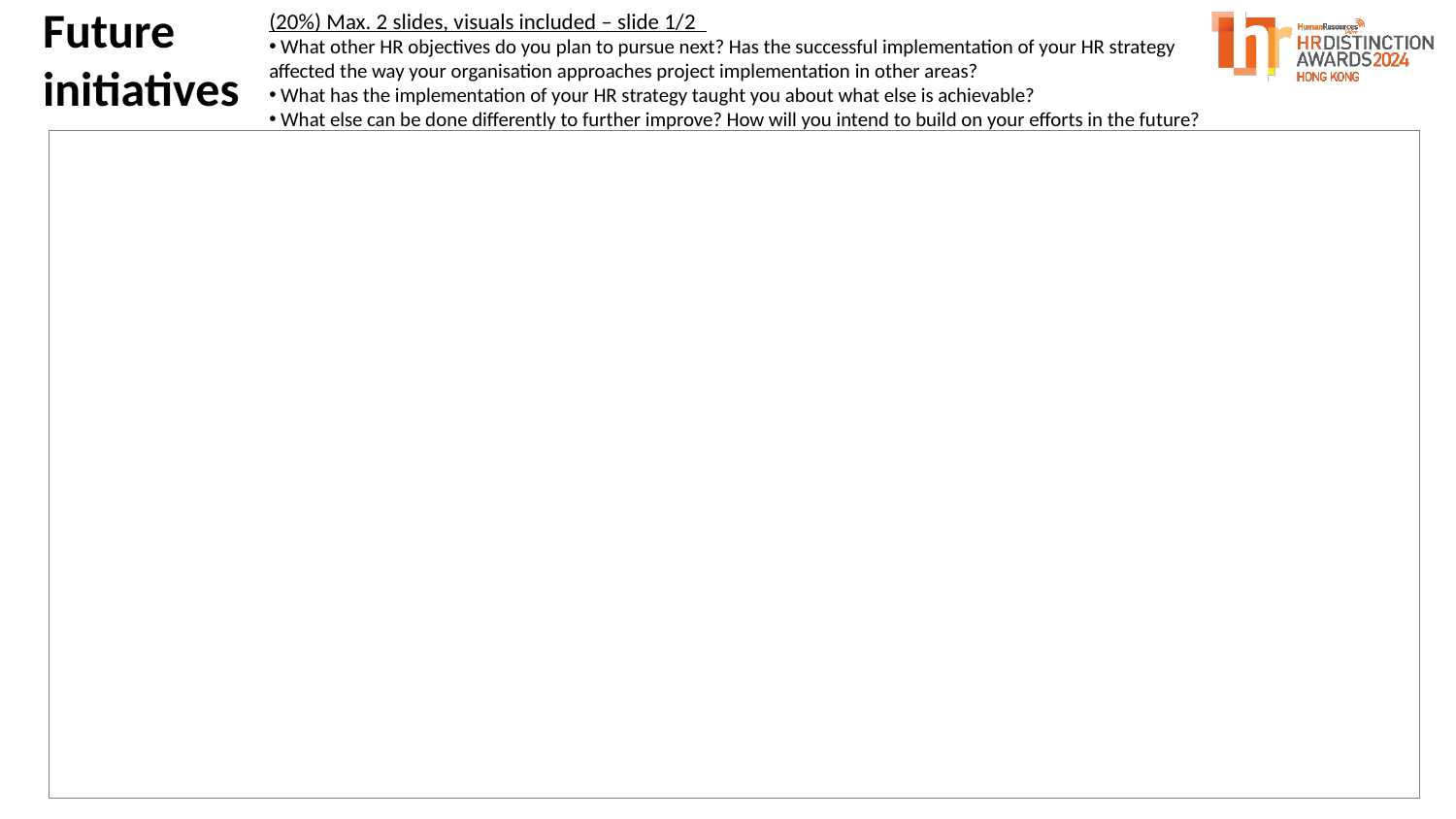

(20%) Max. 2 slides, visuals included – slide 1/2
 What other HR objectives do you plan to pursue next? Has the successful implementation of your HR strategy affected the way your organisation approaches project implementation in other areas?
 What has the implementation of your HR strategy taught you about what else is achievable?
 What else can be done differently to further improve? How will you intend to build on your efforts in the future?
Future initiatives
|  |
| --- |